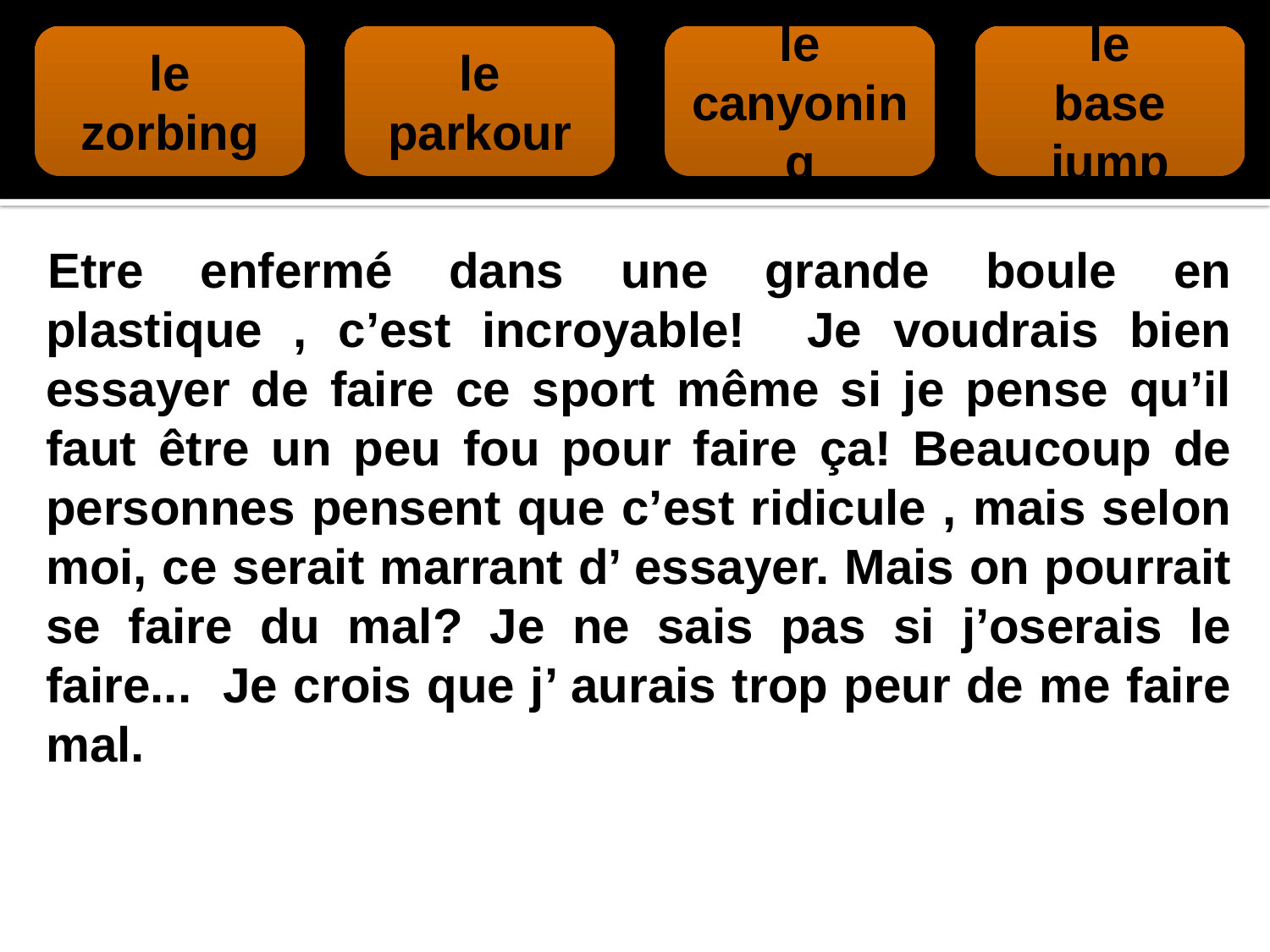

le
zorbing
le
parkour
le
canyoning
le
base jump
Etre enfermé dans une grande boule en plastique , c’est incroyable!  Je voudrais bien essayer de faire ce sport même si je pense qu’il faut être un peu fou pour faire ça! Beaucoup de personnes pensent que c’est ridicule , mais selon moi, ce serait marrant d’ essayer. Mais on pourrait se faire du mal? Je ne sais pas si j’oserais le faire...  Je crois que j’ aurais trop peur de me faire mal.